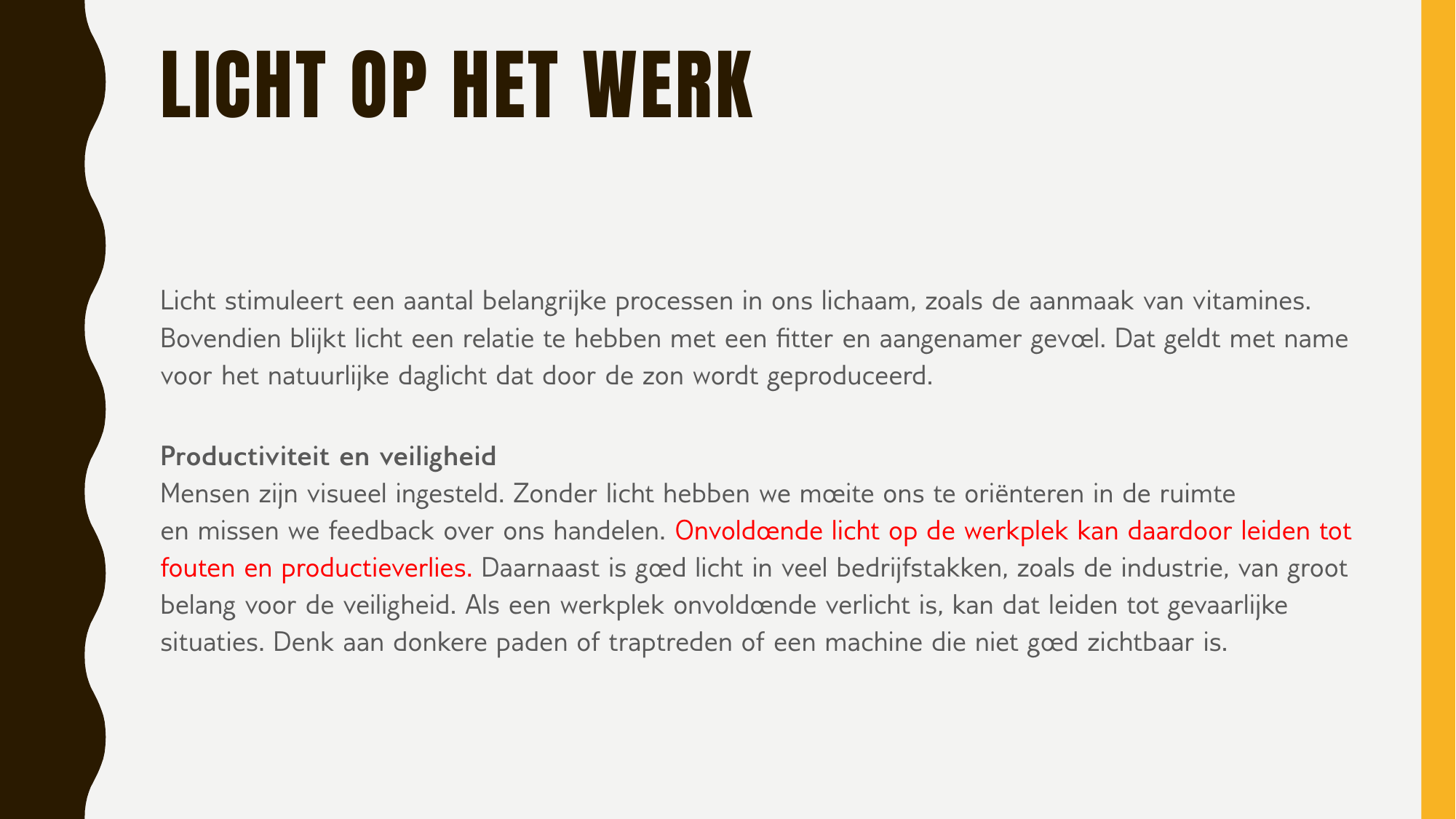

# Licht op het werk
Licht stimuleert een aantal belangrijke processen in ons lichaam, zoals de aanmaak van vitamines. Bovendien blijkt licht een relatie te hebben met een fitter en aangenamer gevoel. Dat geldt met name voor het natuurlijke daglicht dat door de zon wordt geproduceerd.
Productiviteit en veiligheid
Mensen zijn visueel ingesteld. Zonder licht hebben we moeite ons te oriënteren in de ruimte en missen we feedback over ons handelen. Onvoldoende licht op de werkplek kan daardoor leiden tot fouten en productieverlies. Daarnaast is goed licht in veel bedrijfstakken, zoals de industrie, van groot belang voor de veiligheid. Als een werkplek onvoldoende verlicht is, kan dat leiden tot gevaarlijke situaties. Denk aan donkere paden of traptreden of een machine die niet goed zichtbaar is.